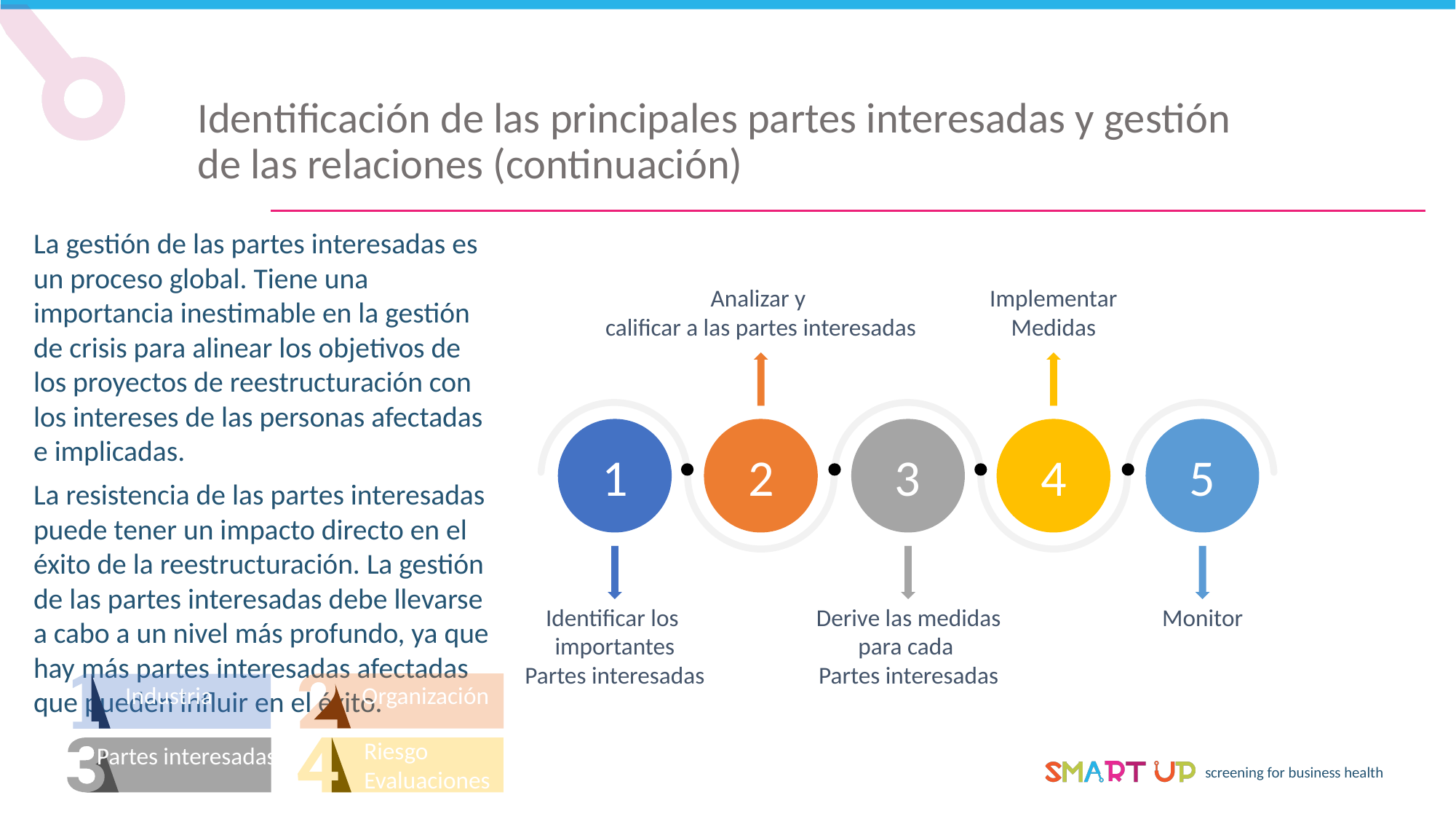

Identificación de las principales partes interesadas y gestión de las relaciones (continuación)
La gestión de las partes interesadas es un proceso global. Tiene una importancia inestimable en la gestión de crisis para alinear los objetivos de los proyectos de reestructuración con los intereses de las personas afectadas e implicadas.
La resistencia de las partes interesadas puede tener un impacto directo en el éxito de la reestructuración. La gestión de las partes interesadas debe llevarse a cabo a un nivel más profundo, ya que hay más partes interesadas afectadas que pueden influir en el éxito.
Analizar y
calificar a las partes interesadas
Implementar
Medidas

1
2
3
4
5

Identificar los
importantes
Partes interesadas
Derive las medidas
para cada
Partes interesadas
Monitor

Industria
Organización

Riesgo
Evaluaciones
Partes interesadas